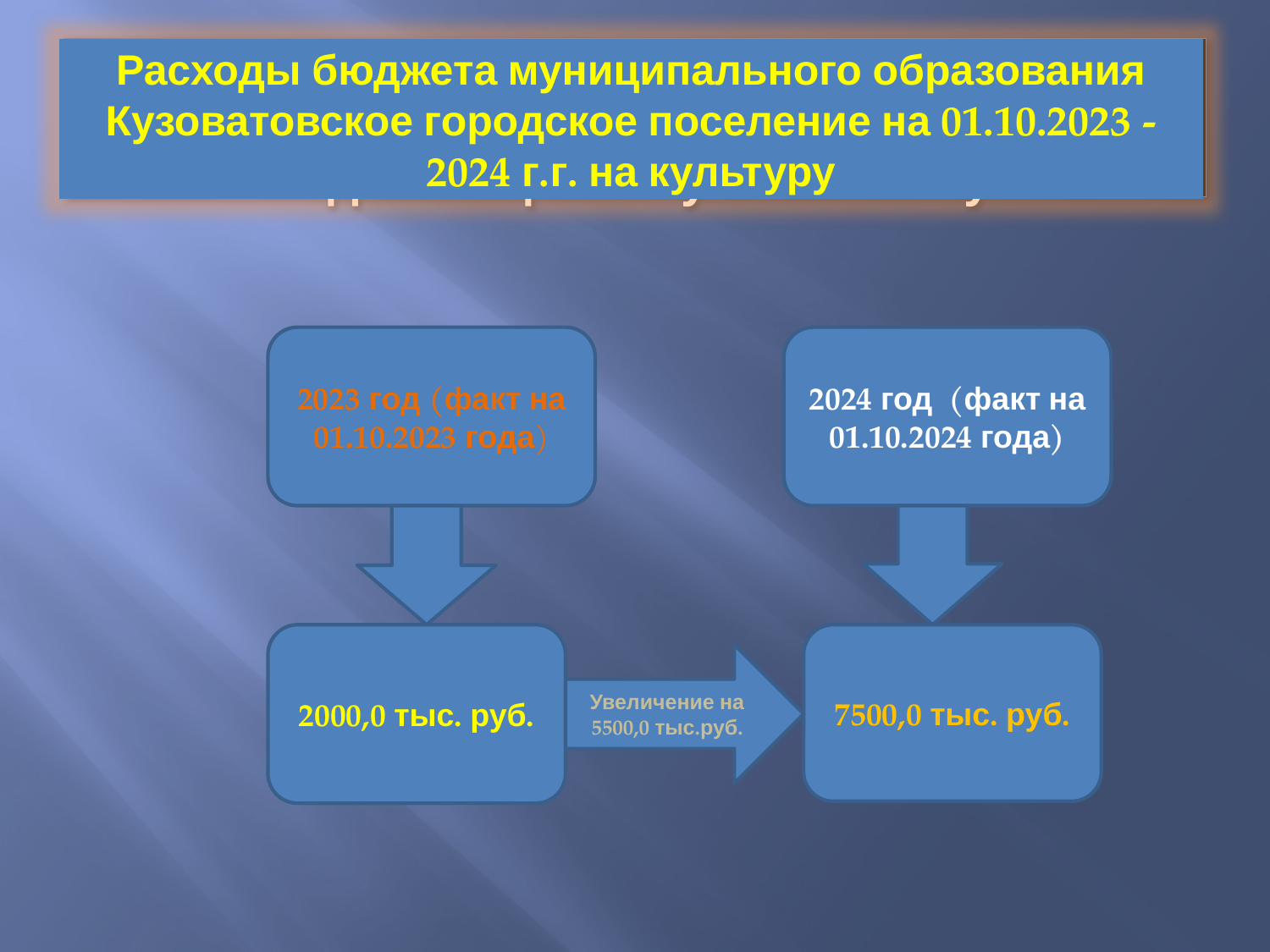

# Расходы бюджета муниципального образования «Кузоватовский район» на 2014 год на социальную политику
Расходы бюджета муниципального образования Кузоватовское городское поселение на 01.10.2023 -2024 г.г. на культуру
2023 год (факт на 01.10.2023 года)
2024 год  (факт на 01.10.2024 года)

2000,0 тыс. руб.
7500,0 тыс. руб.
Увеличение на 5500,0 тыс.руб.